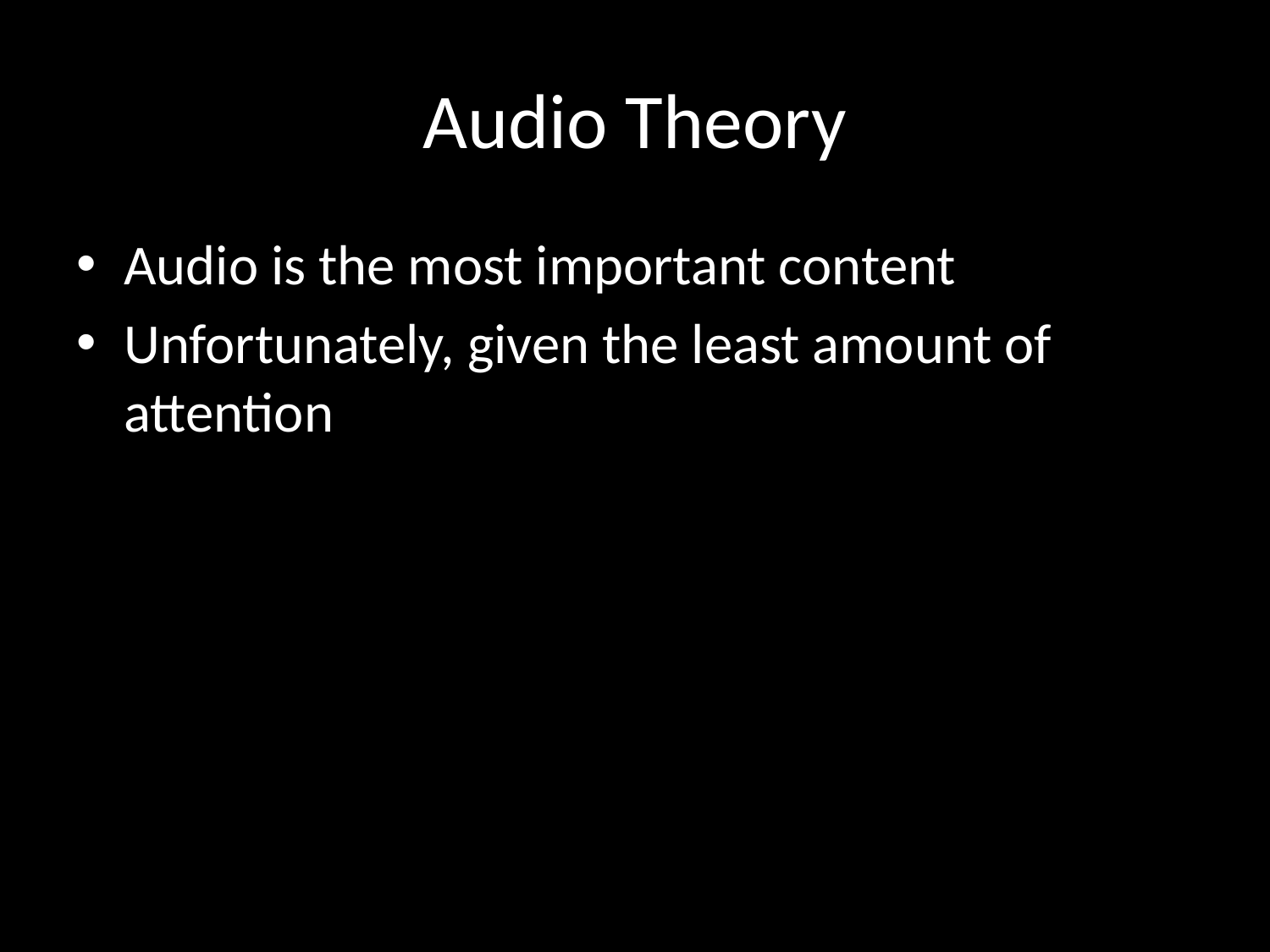

# Audio Theory
Audio is the most important content
Unfortunately, given the least amount of attention